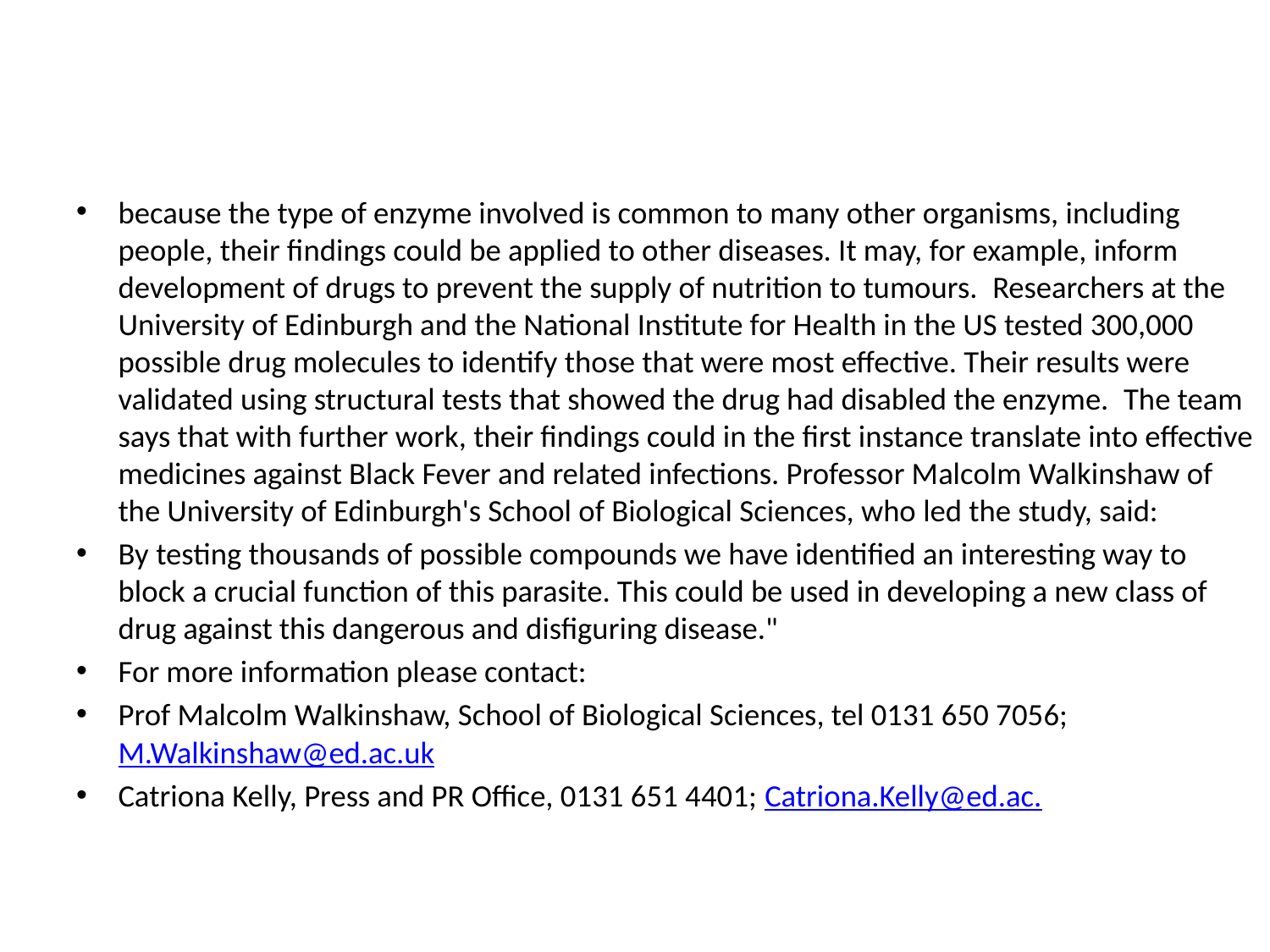

because the type of enzyme involved is common to many other organisms, including people, their findings could be applied to other diseases. It may, for example, inform development of drugs to prevent the supply of nutrition to tumours.  Researchers at the University of Edinburgh and the National Institute for Health in the US tested 300,000 possible drug molecules to identify those that were most effective. Their results were validated using structural tests that showed the drug had disabled the enzyme.  The team says that with further work, their findings could in the first instance translate into effective medicines against Black Fever and related infections. Professor Malcolm Walkinshaw of the University of Edinburgh's School of Biological Sciences, who led the study, said:
By testing thousands of possible compounds we have identified an interesting way to block a crucial function of this parasite. This could be used in developing a new class of drug against this dangerous and disfiguring disease."
For more information please contact:
Prof Malcolm Walkinshaw, School of Biological Sciences, tel 0131 650 7056; M.Walkinshaw@ed.ac.uk
Catriona Kelly, Press and PR Office, 0131 651 4401; Catriona.Kelly@ed.ac.